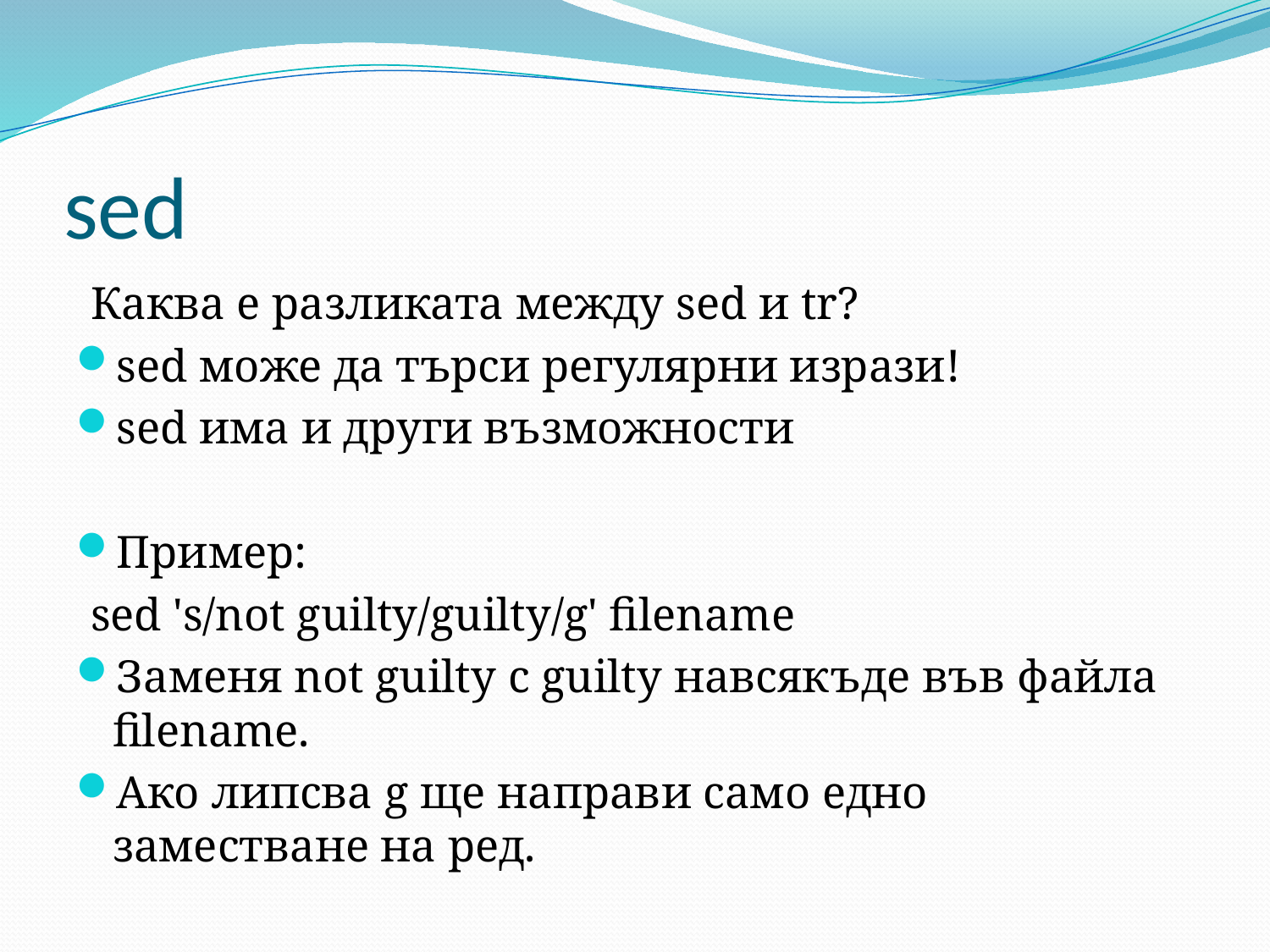

# sed
Каква е разликата между sed и tr?
sed може да търси регулярни изрази!
sed има и други възможности

Пример:
sed 's/not guilty/guilty/g' filename
Заменя not guilty с guilty навсякъде във файла filename.
Ако липсва g ще направи само едно заместване на ред.